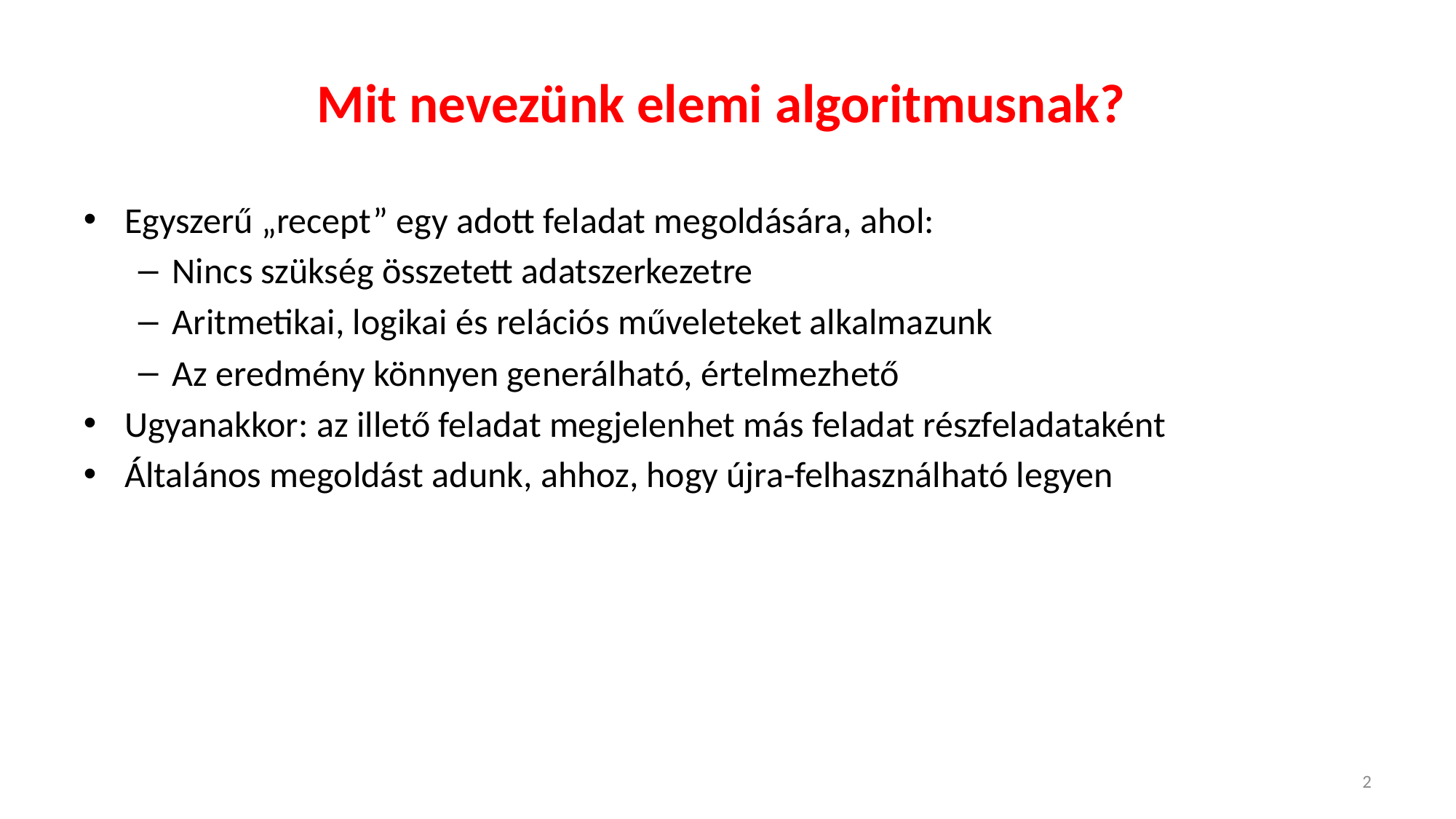

# Mit nevezünk elemi algoritmusnak?
Egyszerű „recept” egy adott feladat megoldására, ahol:
Nincs szükség összetett adatszerkezetre
Aritmetikai, logikai és relációs műveleteket alkalmazunk
Az eredmény könnyen generálható, értelmezhető
Ugyanakkor: az illető feladat megjelenhet más feladat részfeladataként
Általános megoldást adunk, ahhoz, hogy újra-felhasználható legyen

2